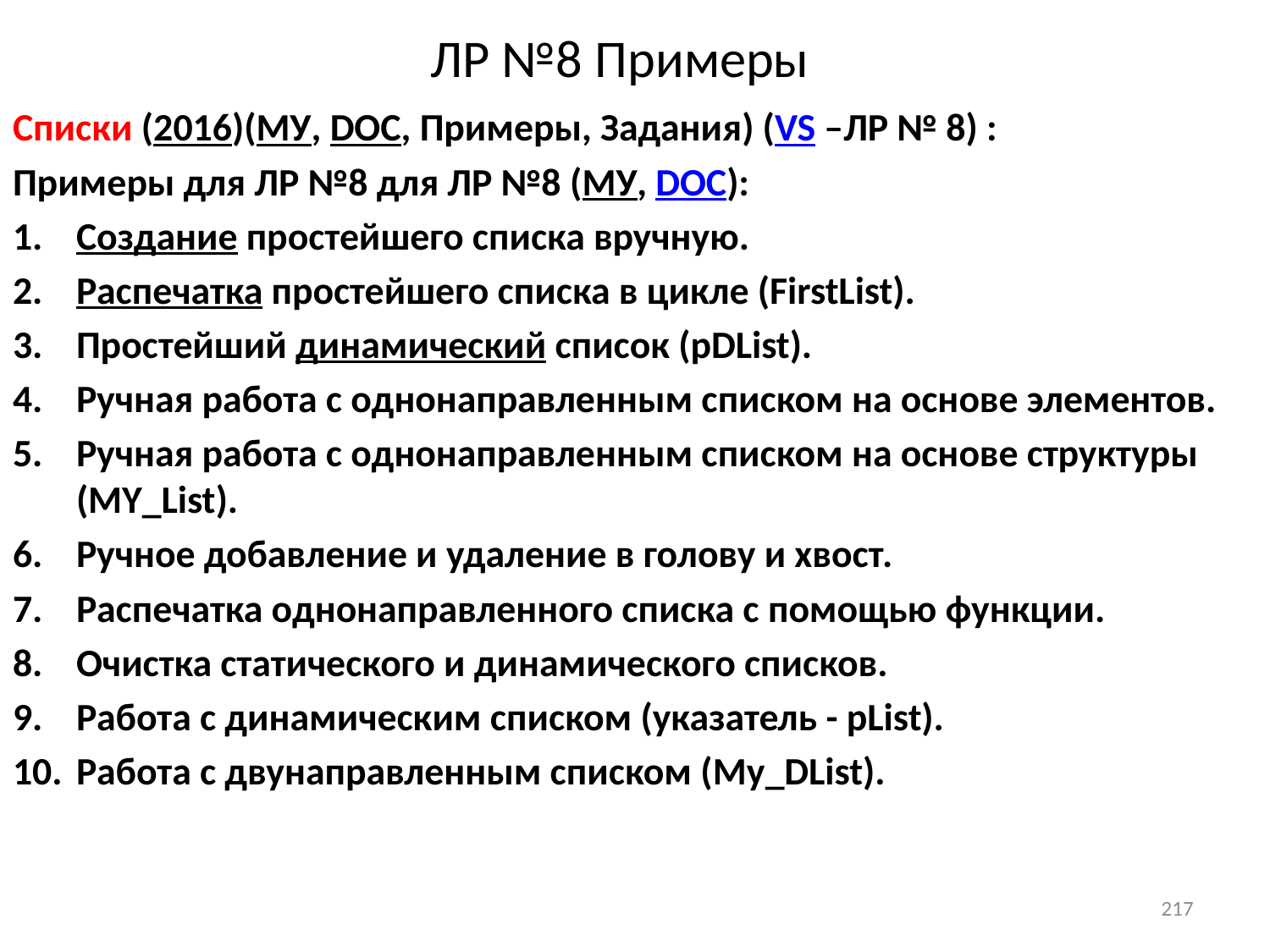

# ЛР №8 Примеры
Списки (2016)(МУ, DOC, Примеры, Задания) (VS –ЛР № 8) :
Примеры для ЛР №8 для ЛР №8 (МУ, DOC):
Создание простейшего списка вручную.
Распечатка простейшего списка в цикле (FirstList).
Простейший динамический список (pDList).
Ручная работа с однонаправленным списком на основе элементов.
Ручная работа с однонаправленным списком на основе структуры (MY_List).
Ручное добавление и удаление в голову и хвост.
Распечатка однонаправленного списка с помощью функции.
Очистка статического и динамического списков.
Работа с динамическим списком (указатель - pList).
Работа с двунаправленным списком (My_DList).

217